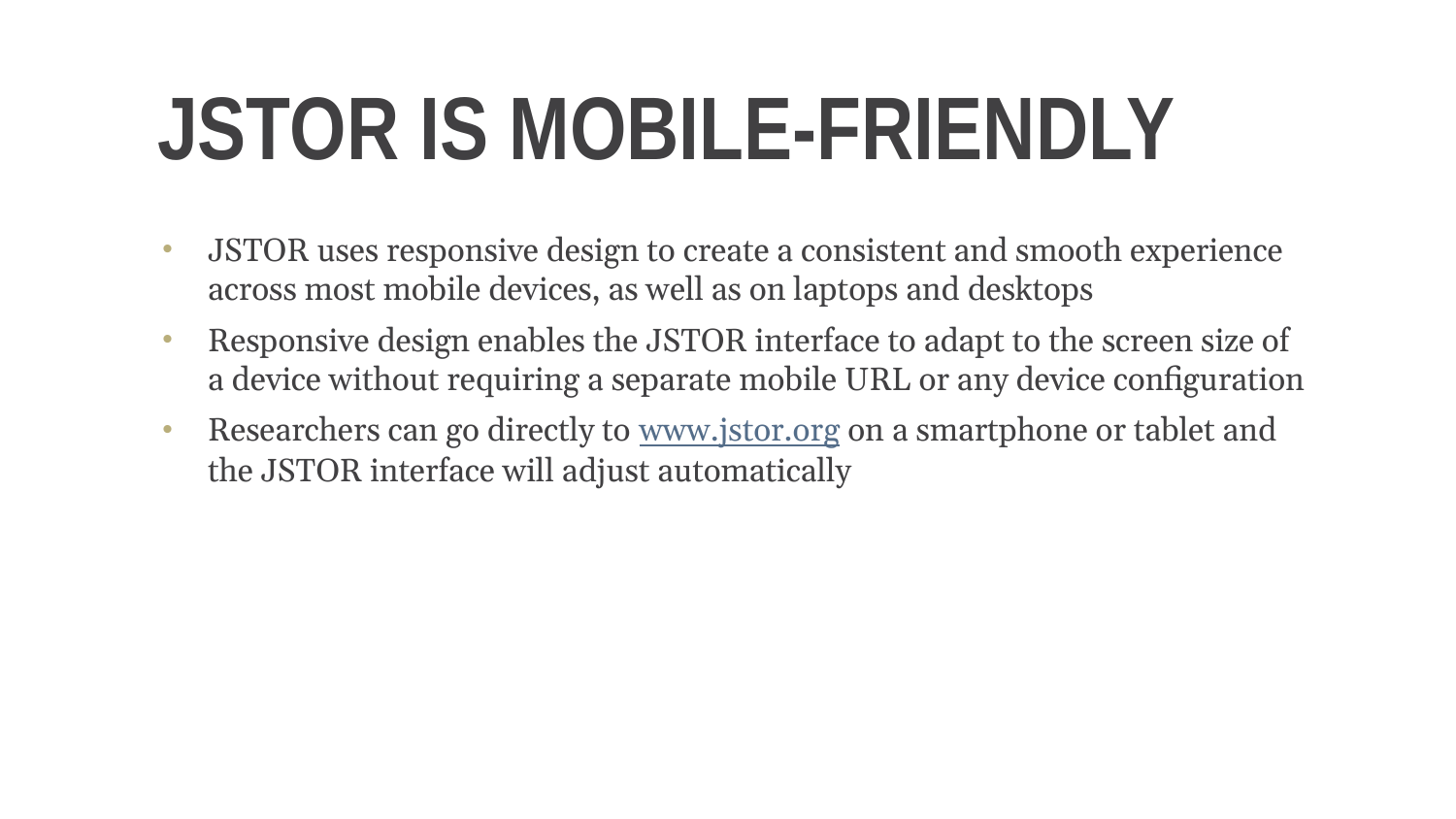

# Jstor is mobile-friendly
JSTOR uses responsive design to create a consistent and smooth experience across most mobile devices, as well as on laptops and desktops
Responsive design enables the JSTOR interface to adapt to the screen size of a device without requiring a separate mobile URL or any device configuration
Researchers can go directly to www.jstor.org on a smartphone or tablet and the JSTOR interface will adjust automatically